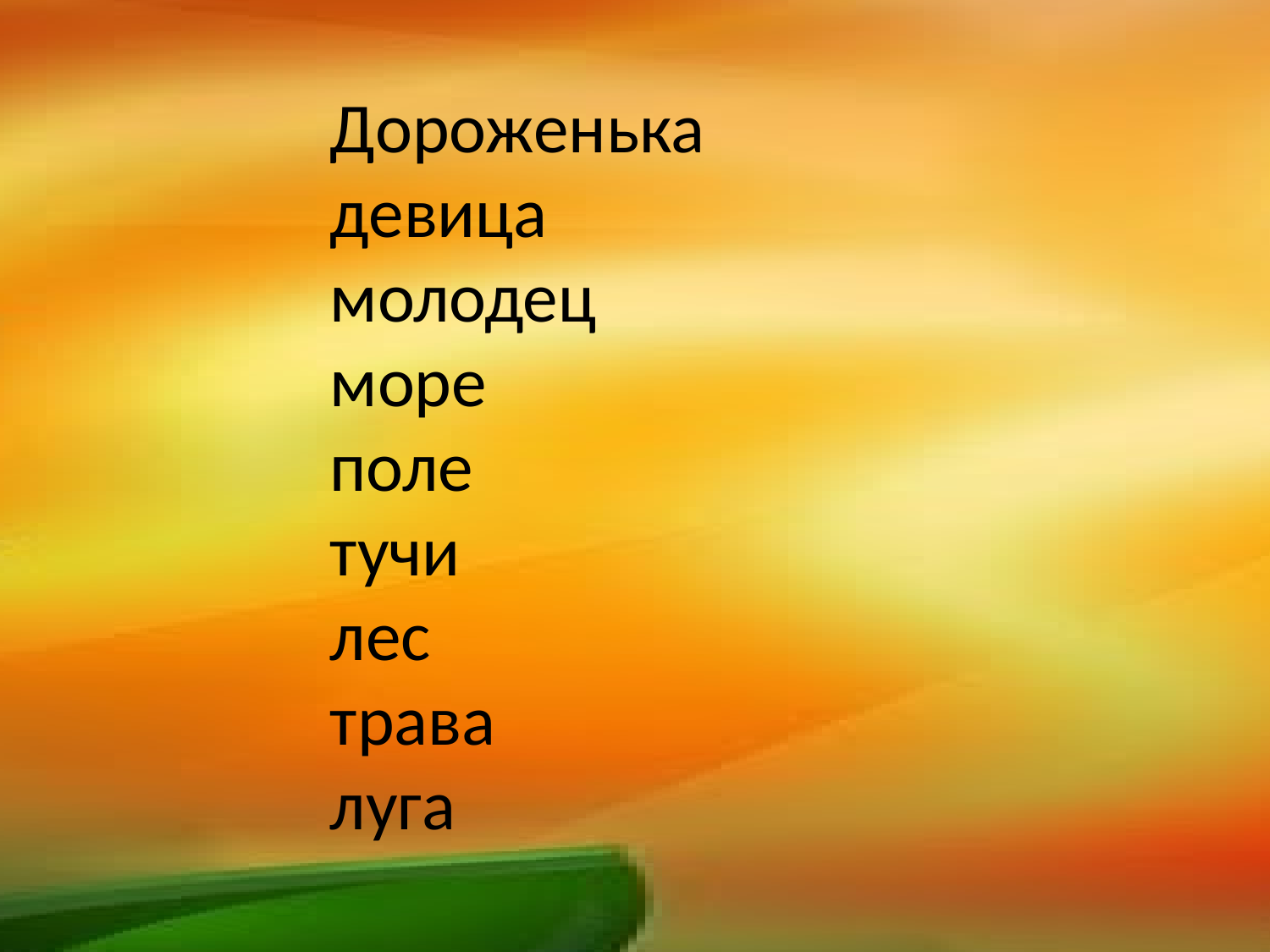

Дороженька
девица 
молодец  
море  
поле
тучи
лес
трава
луга